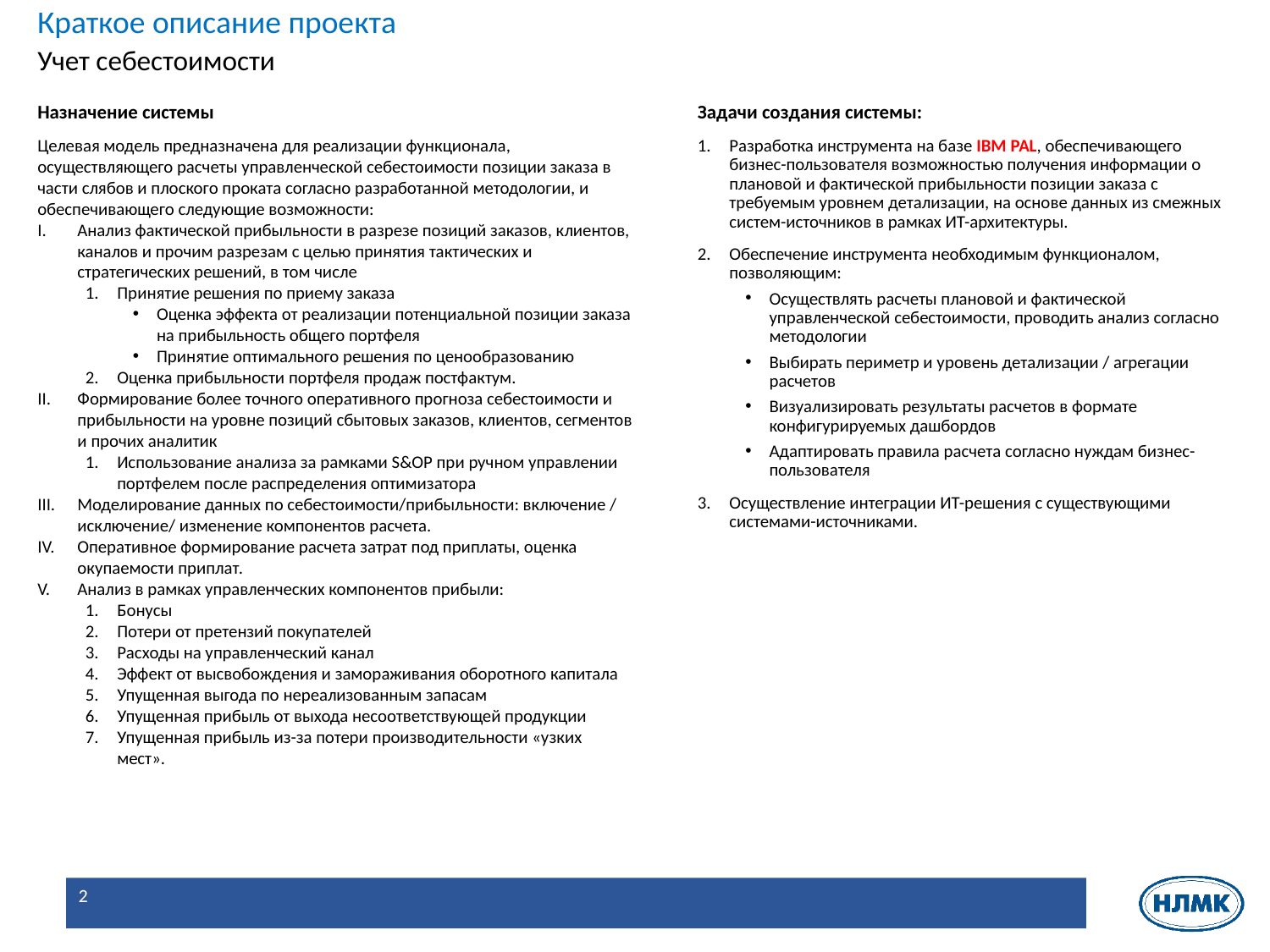

Краткое описание проекта
Учет себестоимости
Назначение системы
Целевая модель предназначена для реализации функционала, осуществляющего расчеты управленческой себестоимости позиции заказа в части слябов и плоского проката согласно разработанной методологии, и обеспечивающего следующие возможности:
Анализ фактической прибыльности в разрезе позиций заказов, клиентов, каналов и прочим разрезам с целью принятия тактических и стратегических решений, в том числе
Принятие решения по приему заказа
Оценка эффекта от реализации потенциальной позиции заказа на прибыльность общего портфеля
Принятие оптимального решения по ценообразованию
Оценка прибыльности портфеля продаж постфактум.
Формирование более точного оперативного прогноза себестоимости и прибыльности на уровне позиций сбытовых заказов, клиентов, сегментов и прочих аналитик
Использование анализа за рамками S&OP при ручном управлении портфелем после распределения оптимизатора
Моделирование данных по себестоимости/прибыльности: включение / исключение/ изменение компонентов расчета.
Оперативное формирование расчета затрат под приплаты, оценка окупаемости приплат.
Анализ в рамках управленческих компонентов прибыли:
Бонусы
Потери от претензий покупателей
Расходы на управленческий канал
Эффект от высвобождения и замораживания оборотного капитала
Упущенная выгода по нереализованным запасам
Упущенная прибыль от выхода несоответствующей продукции
Упущенная прибыль из-за потери производительности «узких мест».

Задачи создания системы:
Разработка инструмента на базе IBM PAL, обеспечивающего бизнес-пользователя возможностью получения информации о плановой и фактической прибыльности позиции заказа с требуемым уровнем детализации, на основе данных из смежных систем-источников в рамках ИТ-архитектуры.
Обеспечение инструмента необходимым функционалом, позволяющим:
Осуществлять расчеты плановой и фактической управленческой себестоимости, проводить анализ согласно методологии
Выбирать периметр и уровень детализации / агрегации расчетов
Визуализировать результаты расчетов в формате конфигурируемых дашбордов
Адаптировать правила расчета согласно нуждам бизнес-пользователя
Осуществление интеграции ИТ-решения с существующими системами-источниками.